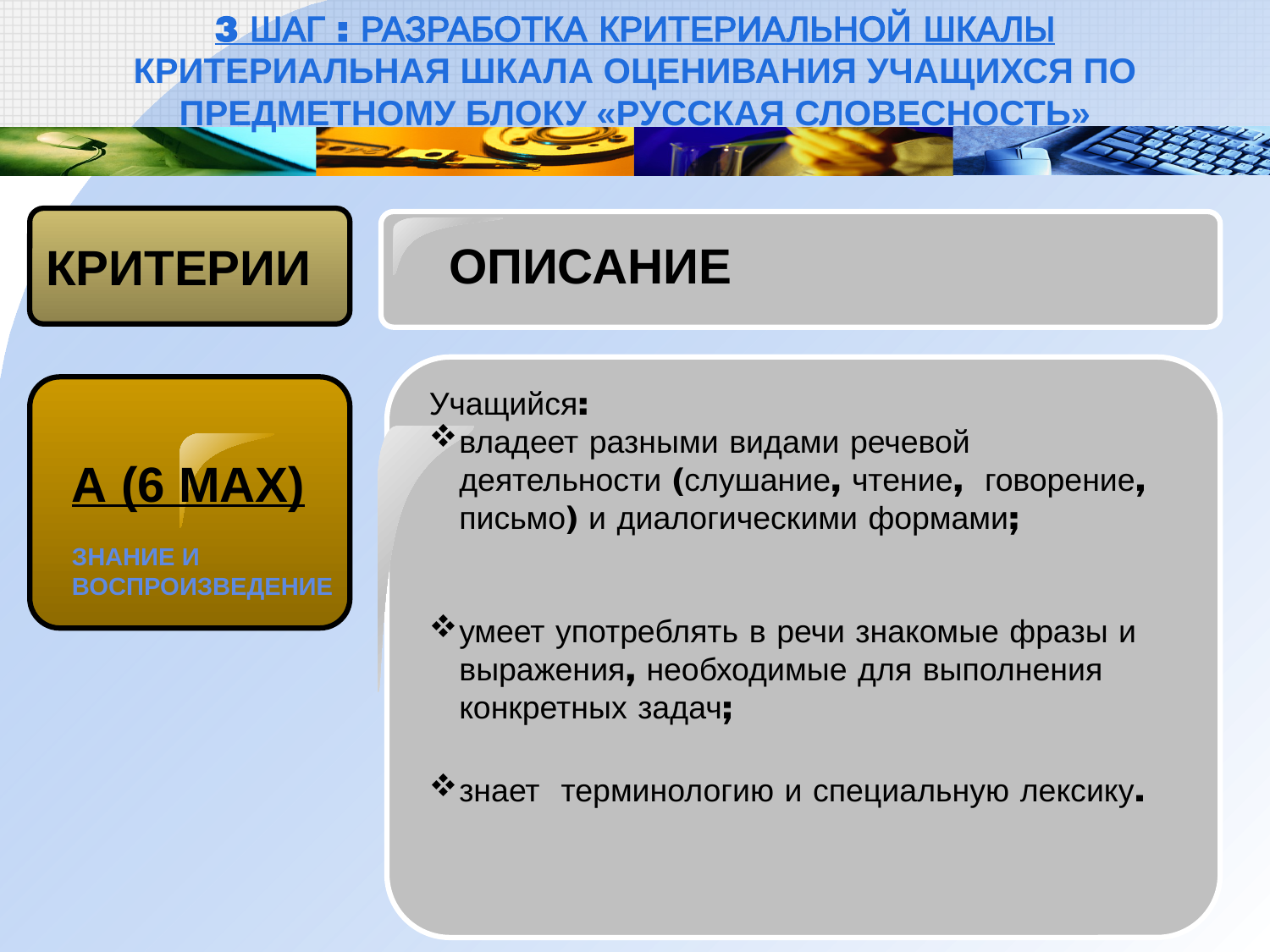

# 3 шаг : Разработка критериальной шкалы Критериальная шкала оценивания учащихся по предметному блоку «Русская словесность»
критерии

ОПИСАНИЕ

Учащийся:
владеет разными видами речевой деятельности (слушание, чтение,  говорение, письмо) и диалогическими формами;

А (6 max)

Знание и воспроизведение
умеет употреблять в речи знакомые фразы и выражения, необходимые для выполнения конкретных задач;
знает  терминологию и специальную лексику.